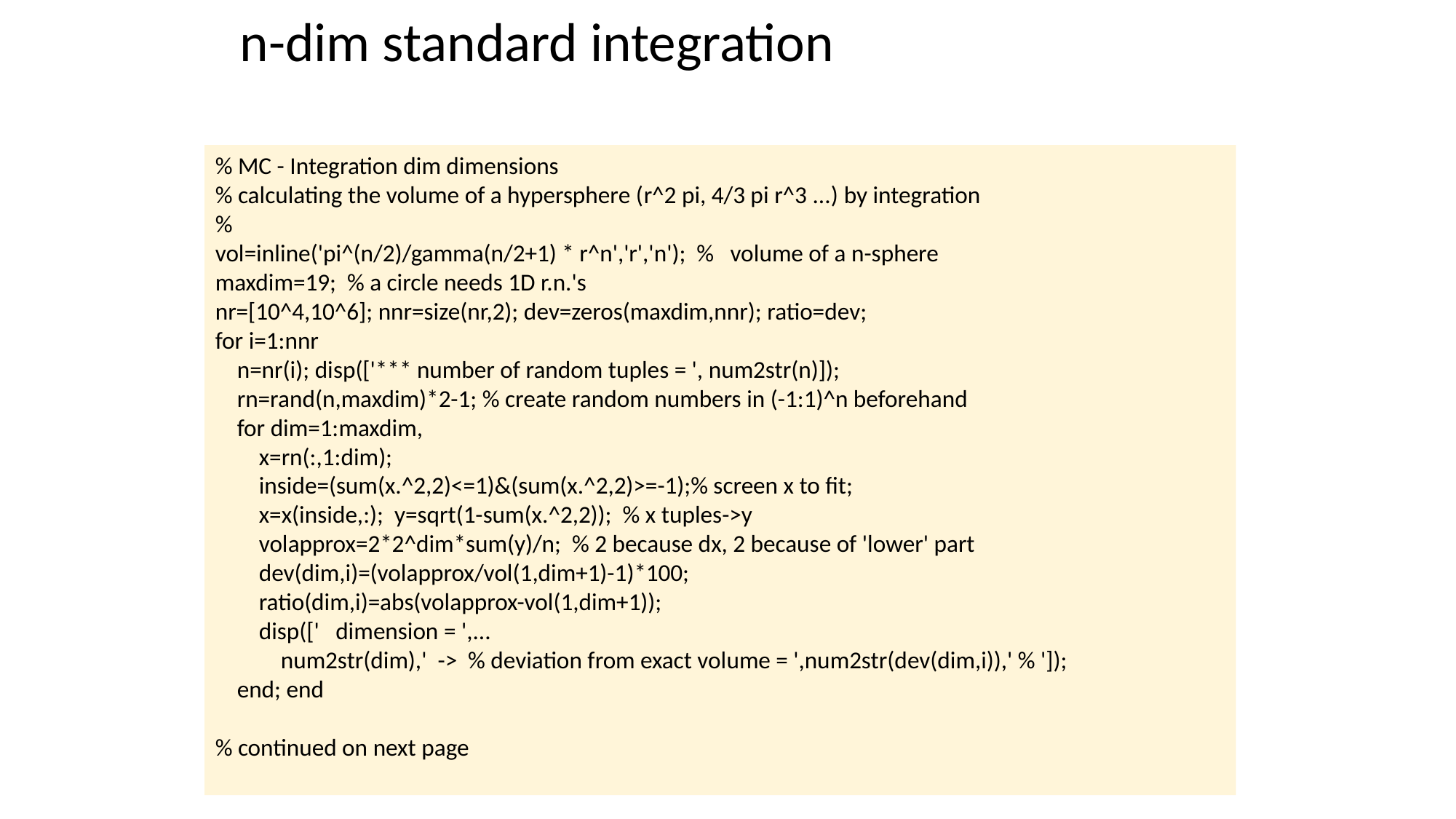

# n-dim standard integration
% MC - Integration dim dimensions
% calculating the volume of a hypersphere (r^2 pi, 4/3 pi r^3 ...) by integration
%
vol=inline('pi^(n/2)/gamma(n/2+1) * r^n','r','n');  %   volume of a n-sphere
maxdim=19;  % a circle needs 1D r.n.'s
nr=[10^4,10^6]; nnr=size(nr,2); dev=zeros(maxdim,nnr); ratio=dev;
for i=1:nnr
    n=nr(i); disp(['*** number of random tuples = ', num2str(n)]);
    rn=rand(n,maxdim)*2-1; % create random numbers in (-1:1)^n beforehand
    for dim=1:maxdim,
        x=rn(:,1:dim);
        inside=(sum(x.^2,2)<=1)&(sum(x.^2,2)>=-1);% screen x to fit;
        x=x(inside,:);  y=sqrt(1-sum(x.^2,2));  % x tuples->y
        volapprox=2*2^dim*sum(y)/n;  % 2 because dx, 2 because of 'lower' part
        dev(dim,i)=(volapprox/vol(1,dim+1)-1)*100;
        ratio(dim,i)=abs(volapprox-vol(1,dim+1));
        disp(['   dimension = ',...
            num2str(dim),'  ->  % deviation from exact volume = ',num2str(dev(dim,i)),' % ']);
    end; end

% continued on next page